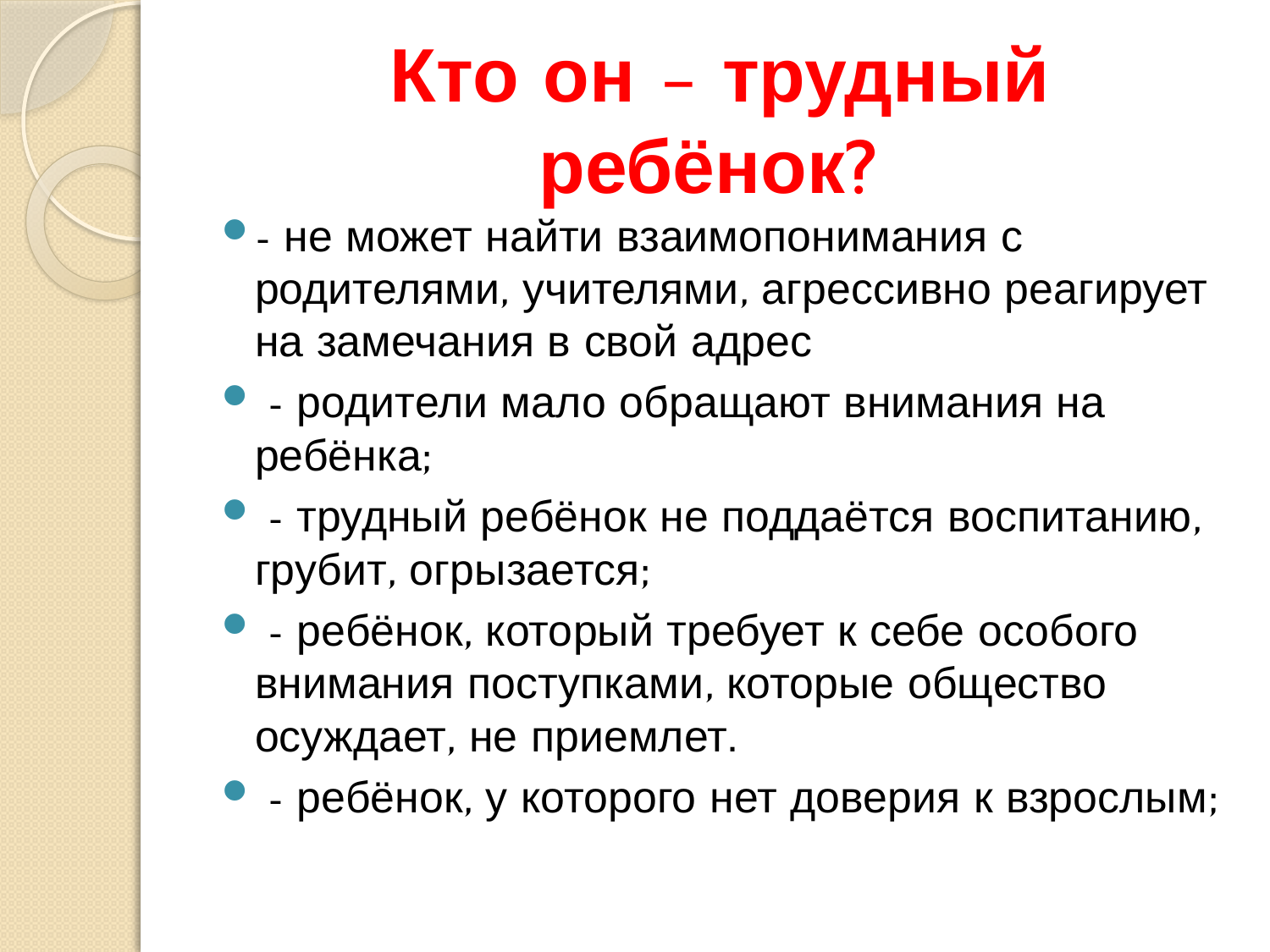

# Кто он – трудный ребёнок?
- не может найти взаимопонимания с родителями, учителями, агрессивно реагирует на замечания в свой адрес
 - родители мало обращают внимания на ребёнка;
 - трудный ребёнок не поддаётся воспитанию, грубит, огрызается;
 - ребёнок, который требует к себе особого внимания поступками, которые общество осуждает, не приемлет.
 - ребёнок, у которого нет доверия к взрослым;